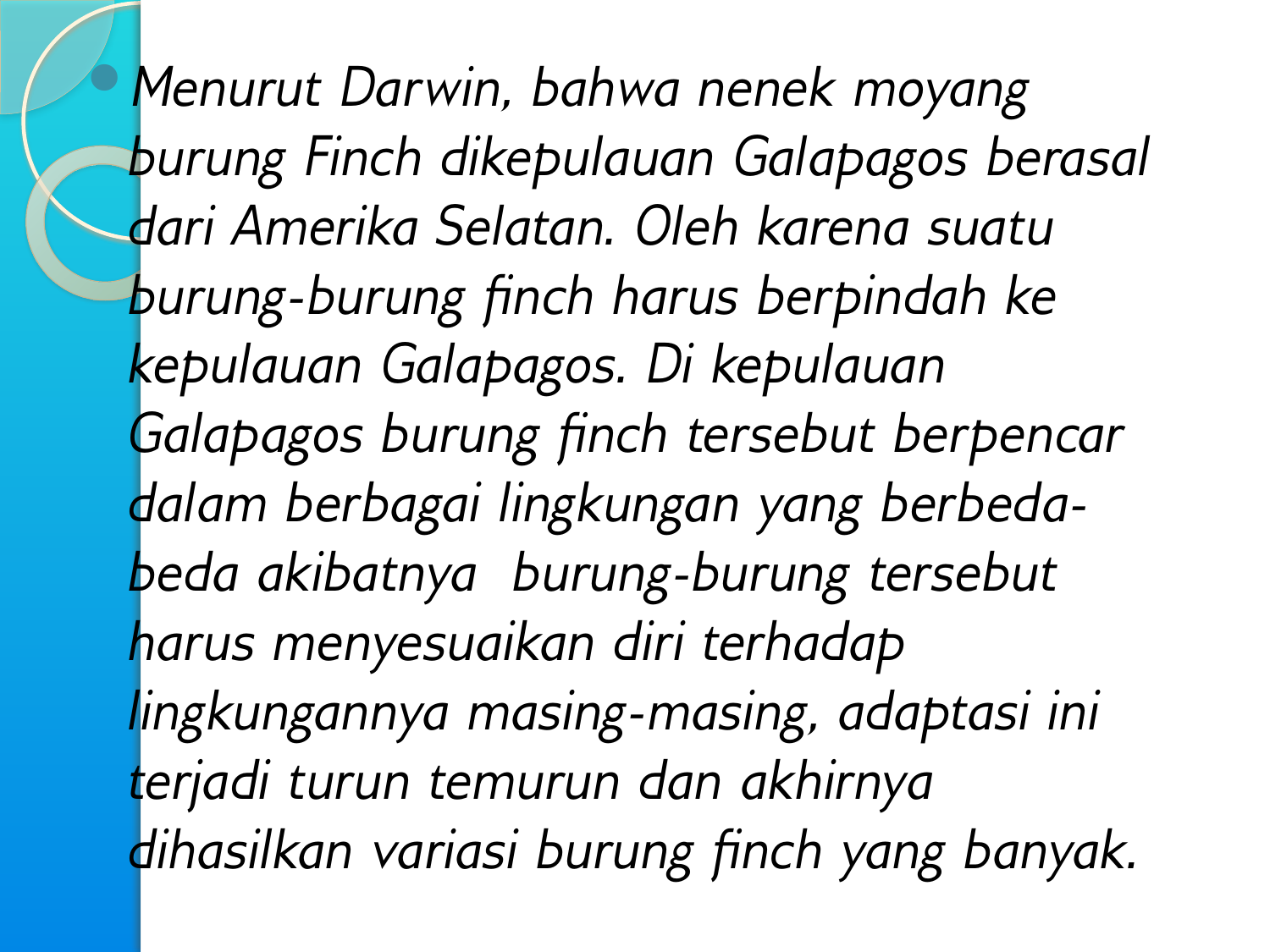

Menurut Darwin, bahwa nenek moyang burung Finch dikepulauan Galapagos berasal dari Amerika Selatan. Oleh karena suatu burung-burung finch harus berpindah ke kepulauan Galapagos. Di kepulauan Galapagos burung finch tersebut berpencar dalam berbagai lingkungan yang berbeda-beda akibatnya  burung-burung tersebut harus menyesuaikan diri terhadap lingkungannya masing-masing, adaptasi ini terjadi turun temurun dan akhirnya dihasilkan variasi burung finch yang banyak.